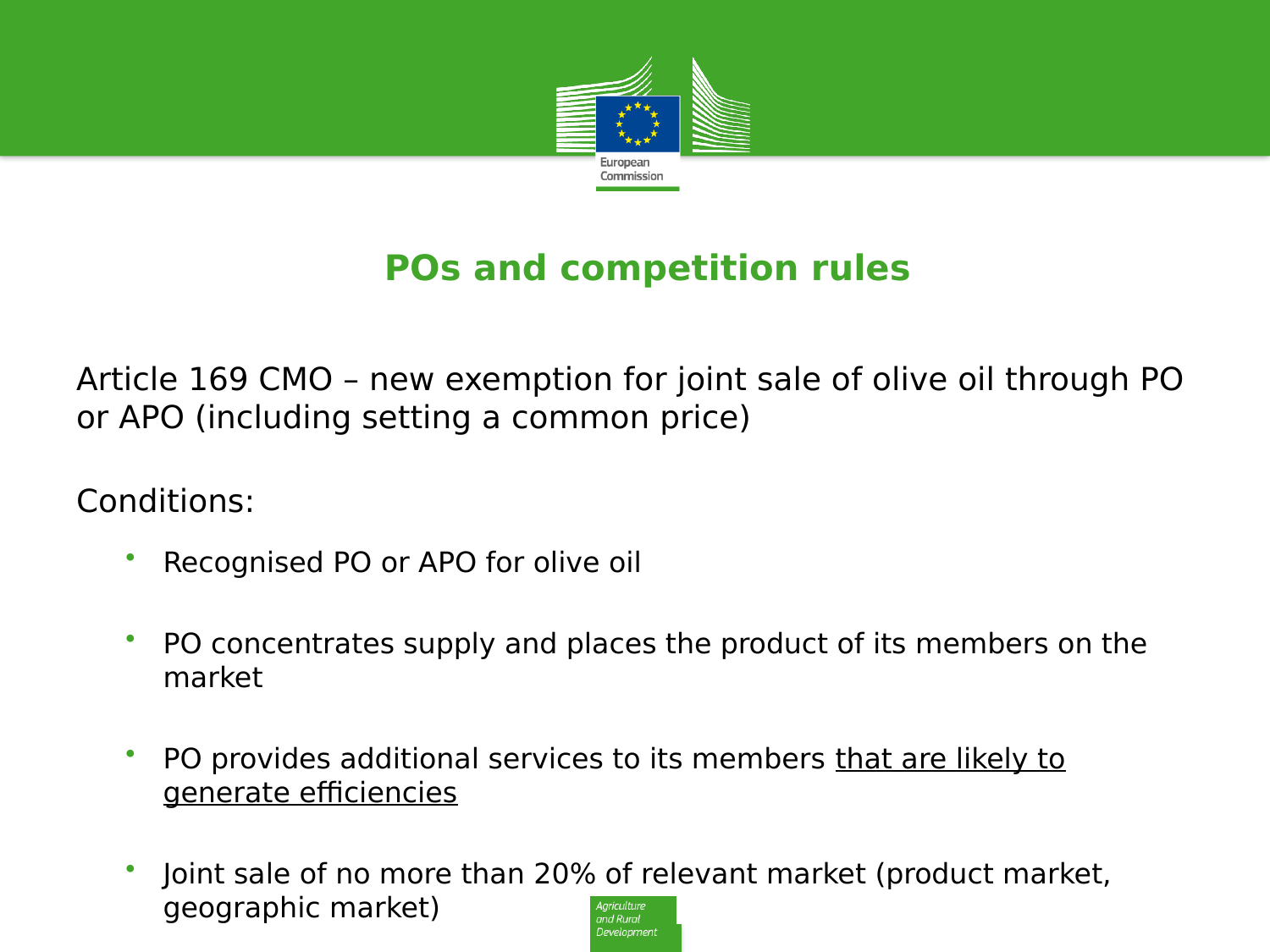

# POs and competition rules

Article 169 CMO – new exemption for joint sale of olive oil through PO or APO (including setting a common price)

Conditions:

Recognised PO or APO for olive oil

PO concentrates supply and places the product of its members on the market

PO provides additional services to its members that are likely to generate efficiencies

Joint sale of no more than 20% of relevant market (product market, geographic market)